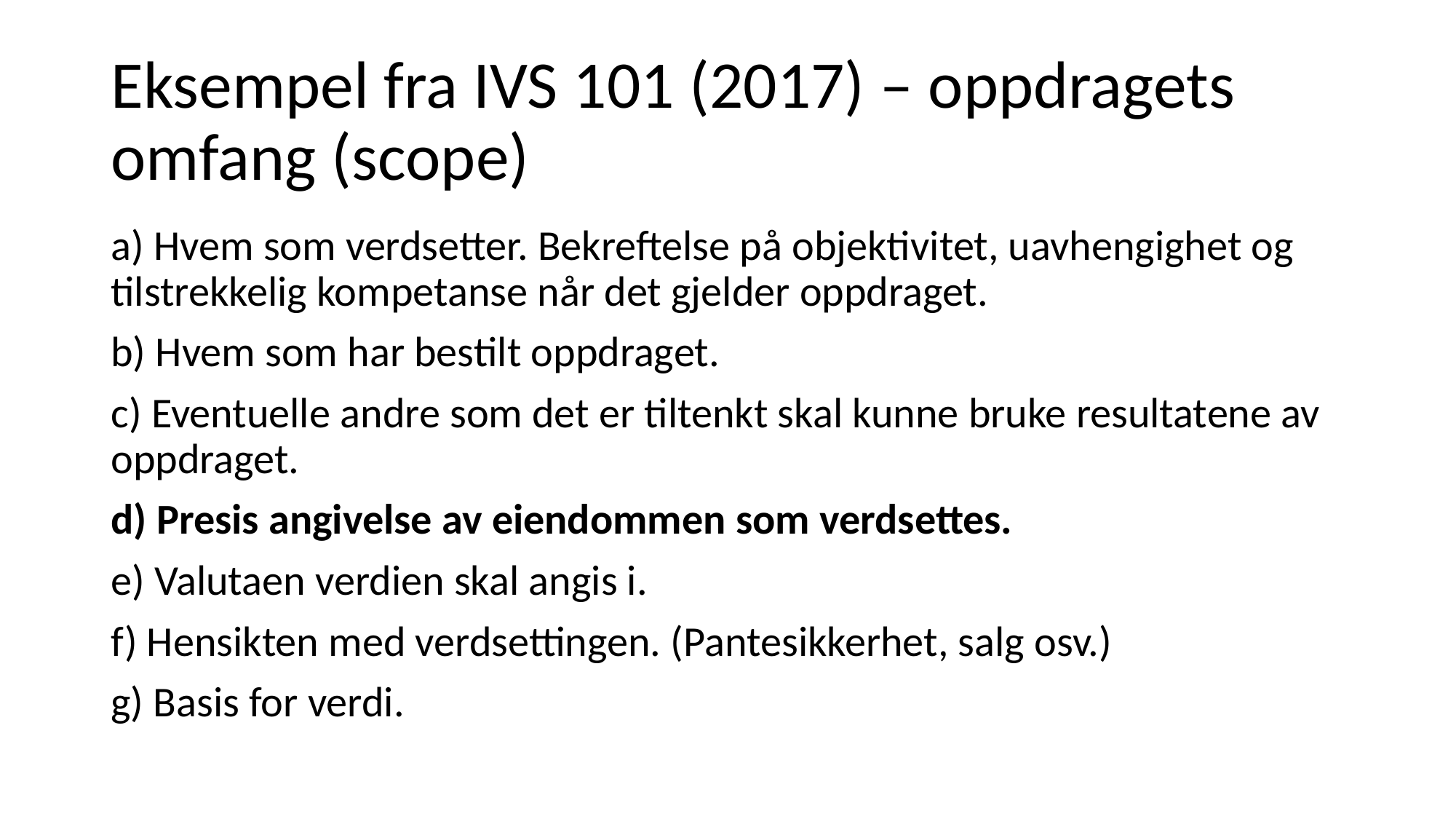

# Eksempel fra IVS 101 (2017) – oppdragets omfang (scope)
a) Hvem som verdsetter. Bekreftelse på objektivitet, uavhengighet og tilstrekkelig kompetanse når det gjelder oppdraget.
b) Hvem som har bestilt oppdraget.
c) Eventuelle andre som det er tiltenkt skal kunne bruke resultatene av oppdraget.
d) Presis angivelse av eiendommen som verdsettes.
e) Valutaen verdien skal angis i.
f) Hensikten med verdsettingen. (Pantesikkerhet, salg osv.)
g) Basis for verdi.